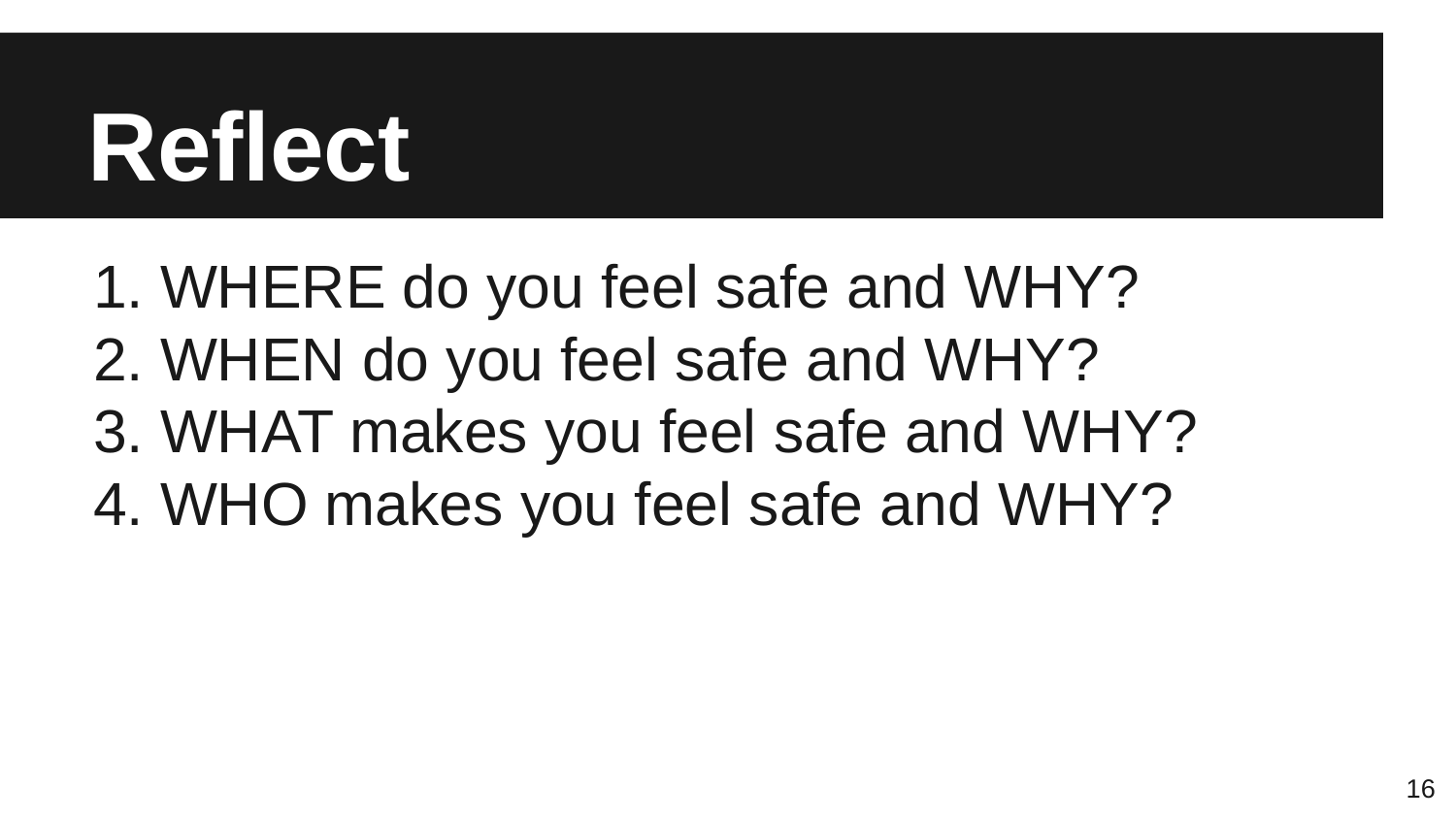

# Reflect
WHERE do you feel safe and WHY?
WHEN do you feel safe and WHY?
WHAT makes you feel safe and WHY?
WHO makes you feel safe and WHY?
16